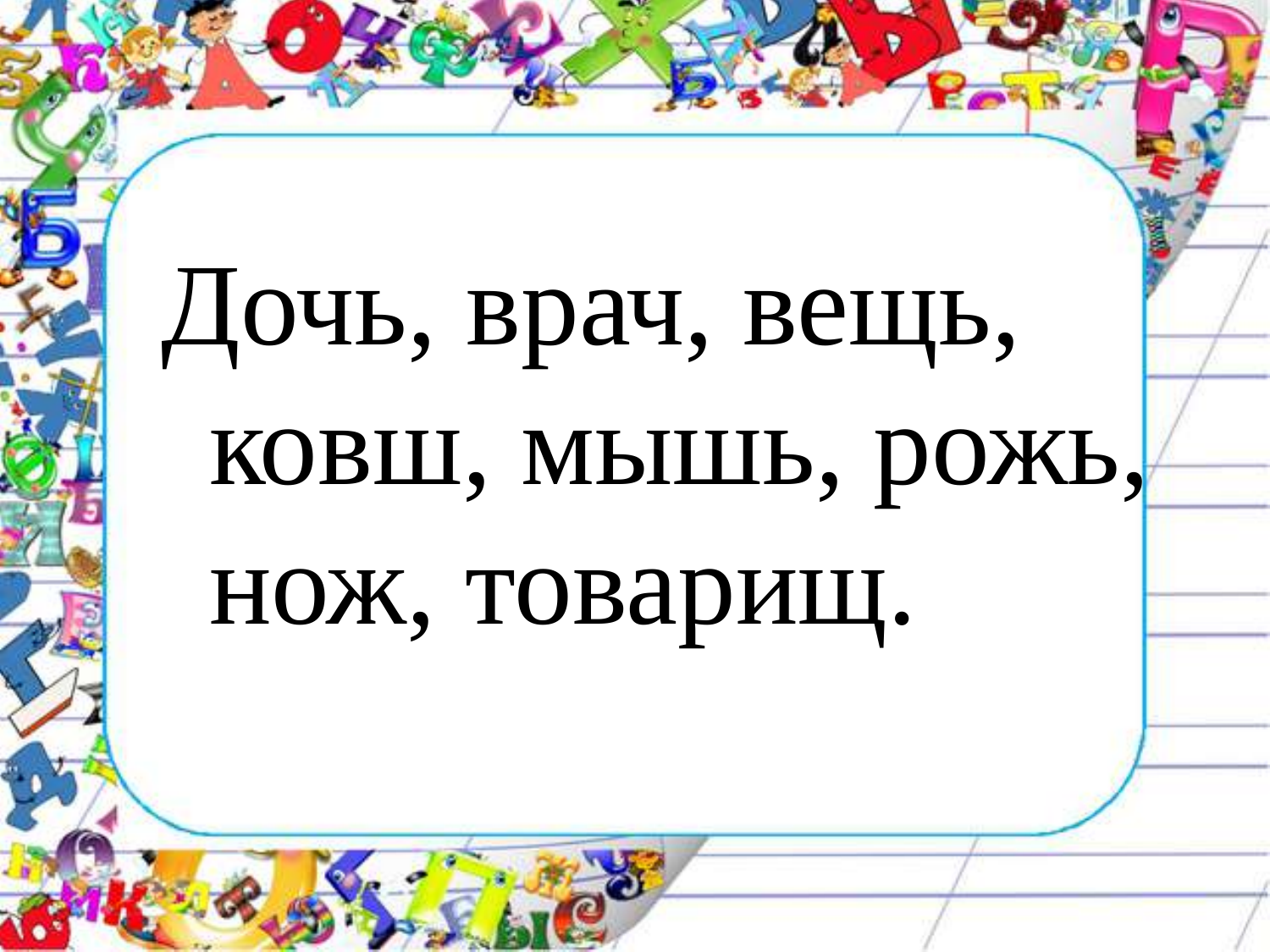

#
Дочь, врач, вещь, ковш, мышь, рожь, нож, товарищ.